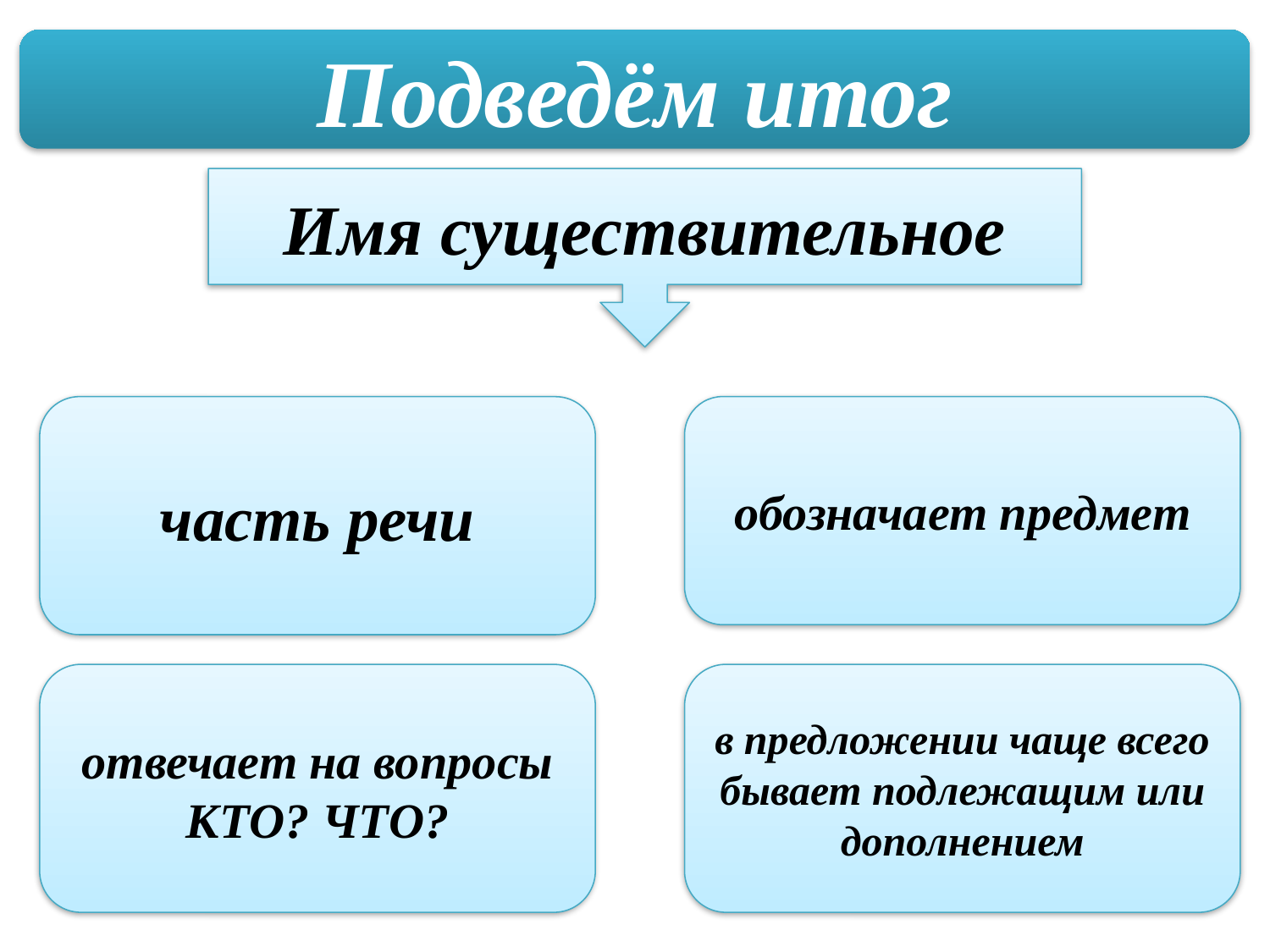

Подведём итог
#

Имя существительное
часть речи
обозначает предмет
отвечает на вопросы КТО? ЧТО?
в предложении чаще всего бывает подлежащим или дополнением